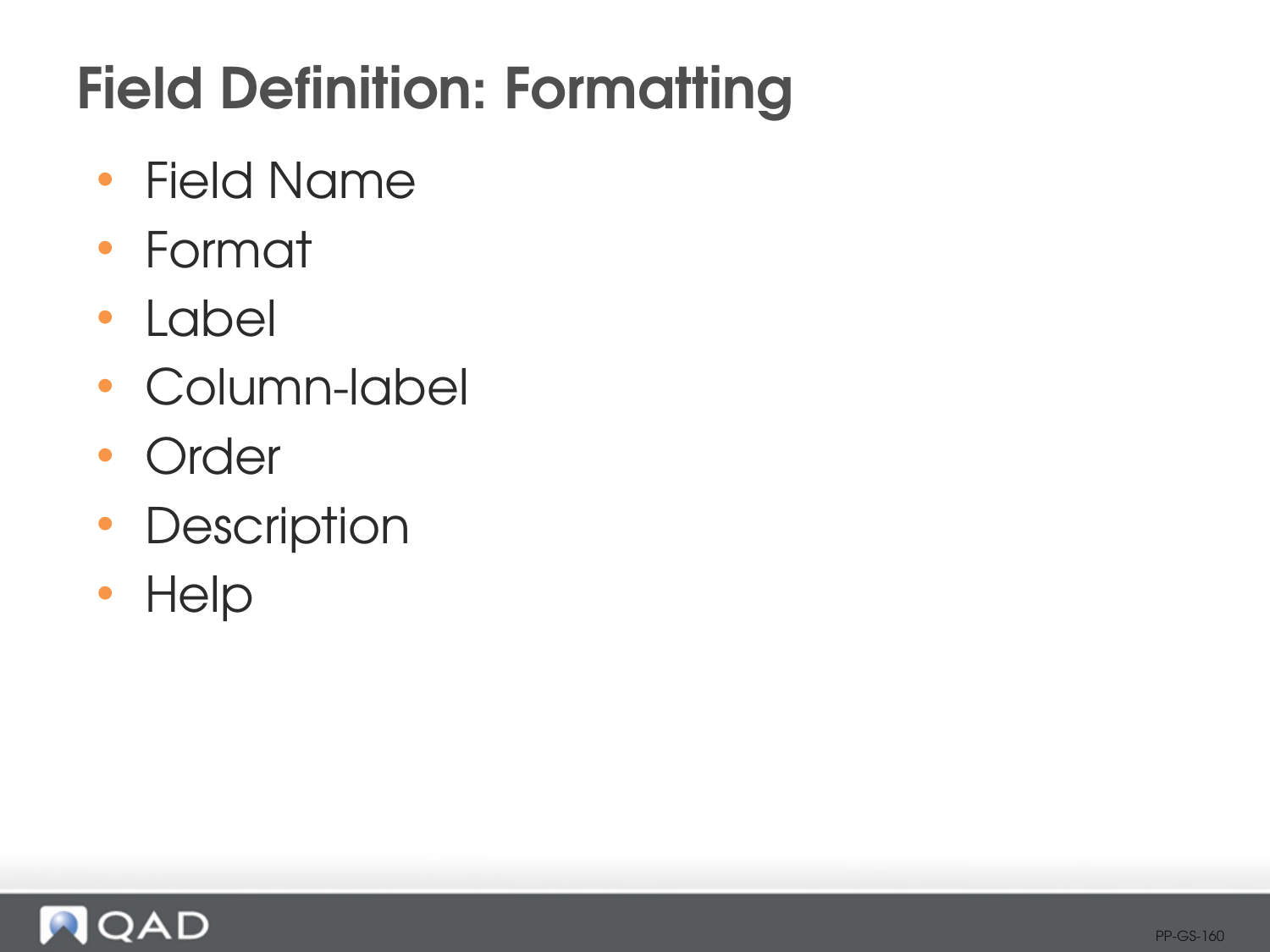

# Field Definition: Formatting
Field Name
Format
Label
Column-label
Order
Description
Help

PP-GS-160